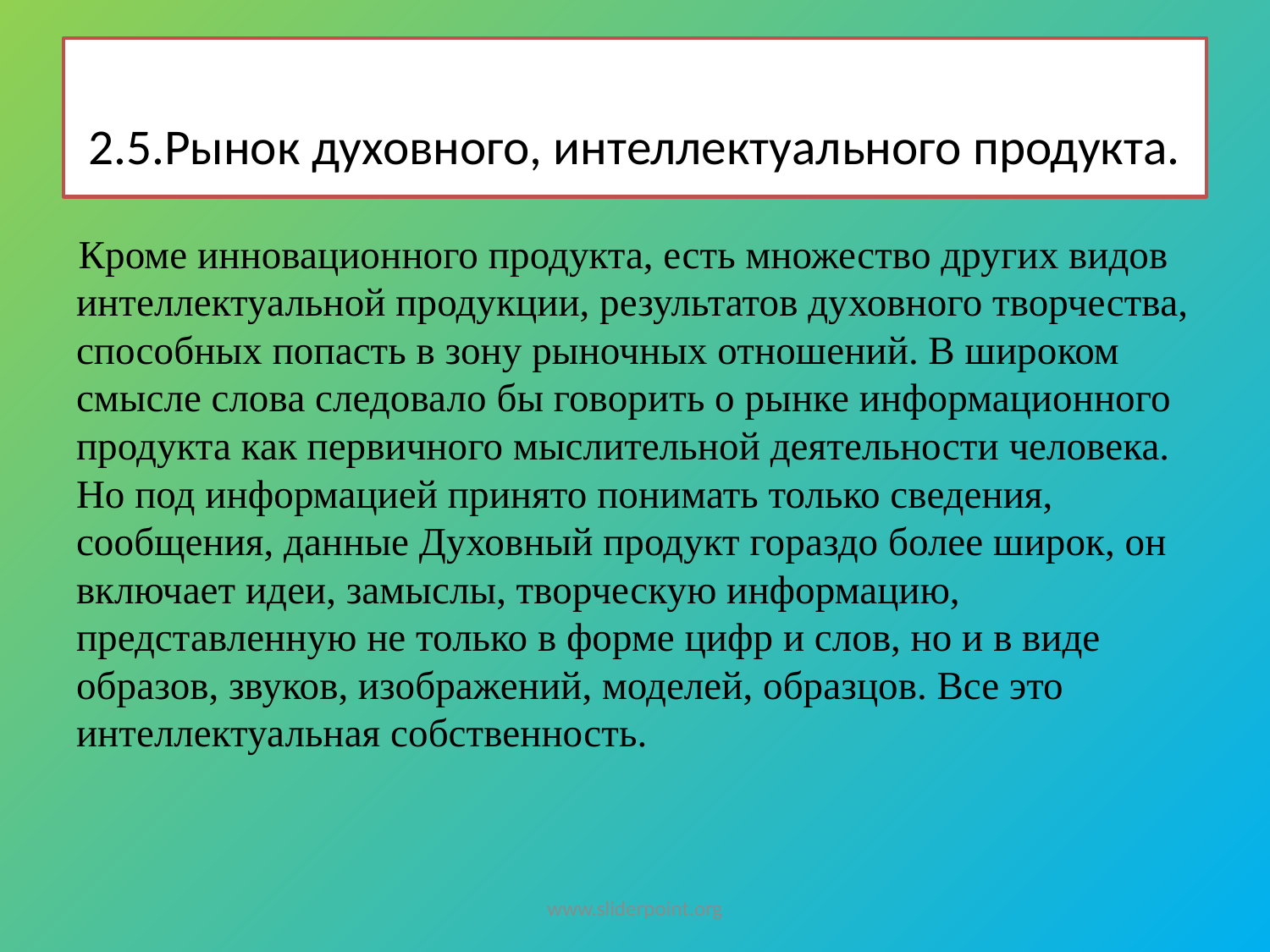

# 2.5.Рынок духовного, интеллектуального продукта.

Кроме инновационного продукта, есть множество других видов интеллектуальной продукции, результатов духовного творчества, способных попасть в зону рыночных отношений. В широком смысле слова следовало бы говорить о рынке информационного продукта как первичного мыслительной деятельности человека. Но под информацией принято понимать только сведения, сообщения, данные Духовный продукт гораздо более широк, он включает идеи, замыслы, творческую информацию, представленную не только в форме цифр и слов, но и в виде образов, звуков, изображений, моделей, образцов. Все это интеллектуальная собственность.

www.sliderpoint.org